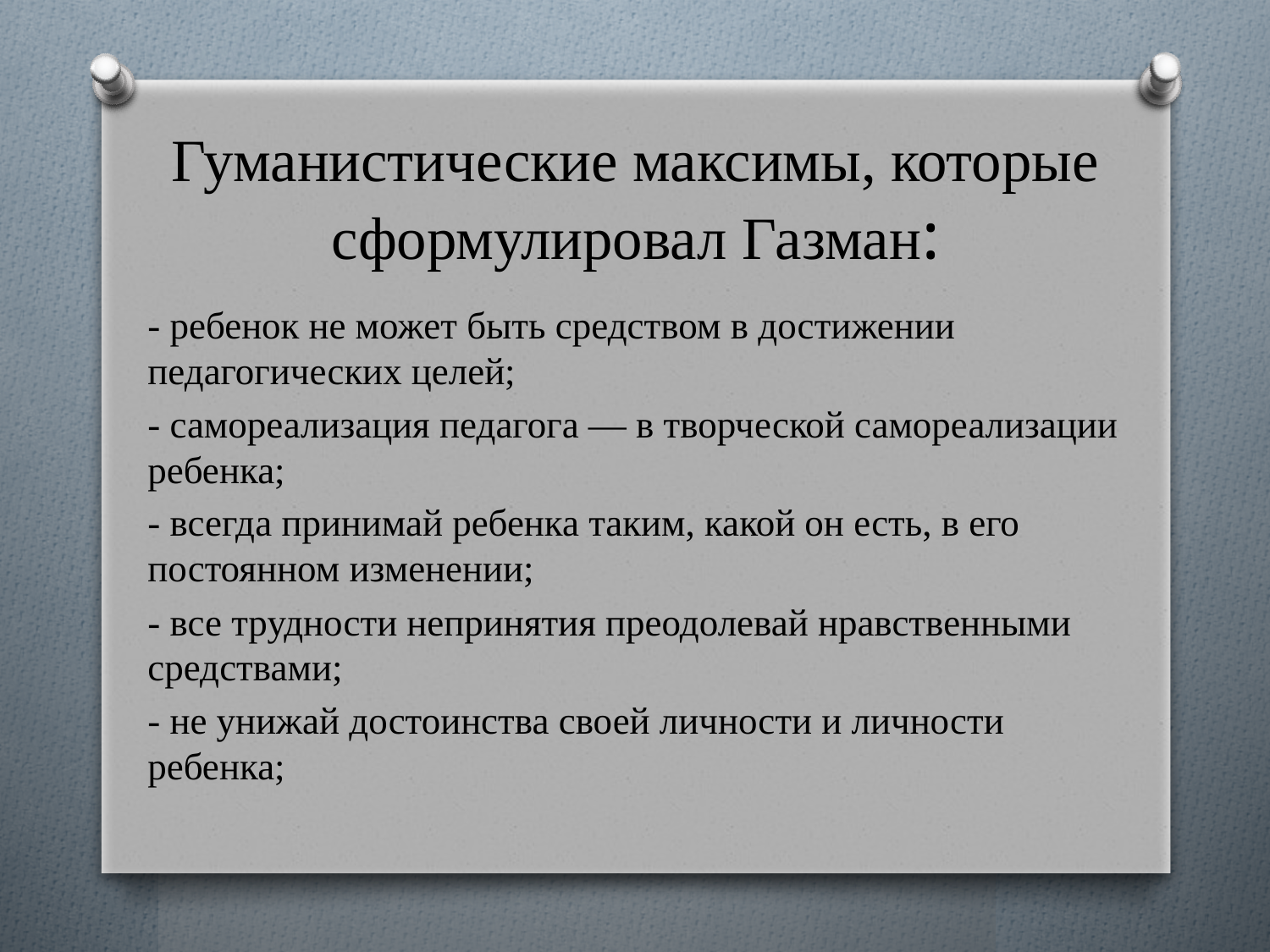

# Гуманистические максимы, которые сформулировал Газман:
- ребенок не может быть средством в достижении педагогических целей;
- самореализация педагога — в творческой самореализации ребенка;
- всегда принимай ребенка таким, какой он есть, в его постоянном изменении;
- все трудности непринятия преодолевай нравственными средствами;
- не унижай достоинства своей личности и личности ребенка;